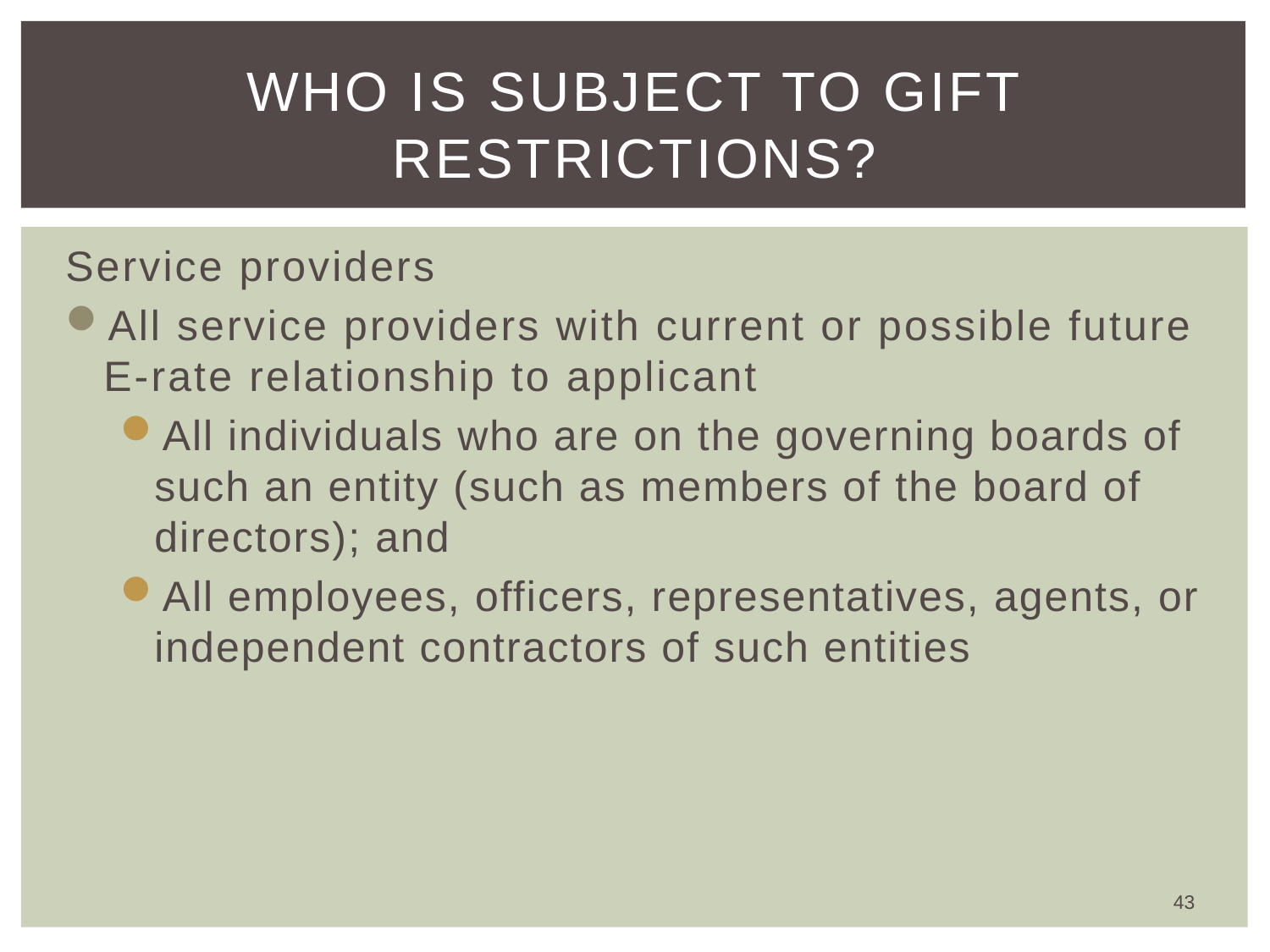

# Who is Subject to Gift Restrictions?
Service providers
All service providers with current or possible future E-rate relationship to applicant
All individuals who are on the governing boards of such an entity (such as members of the board of directors); and
All employees, officers, representatives, agents, or independent contractors of such entities

43